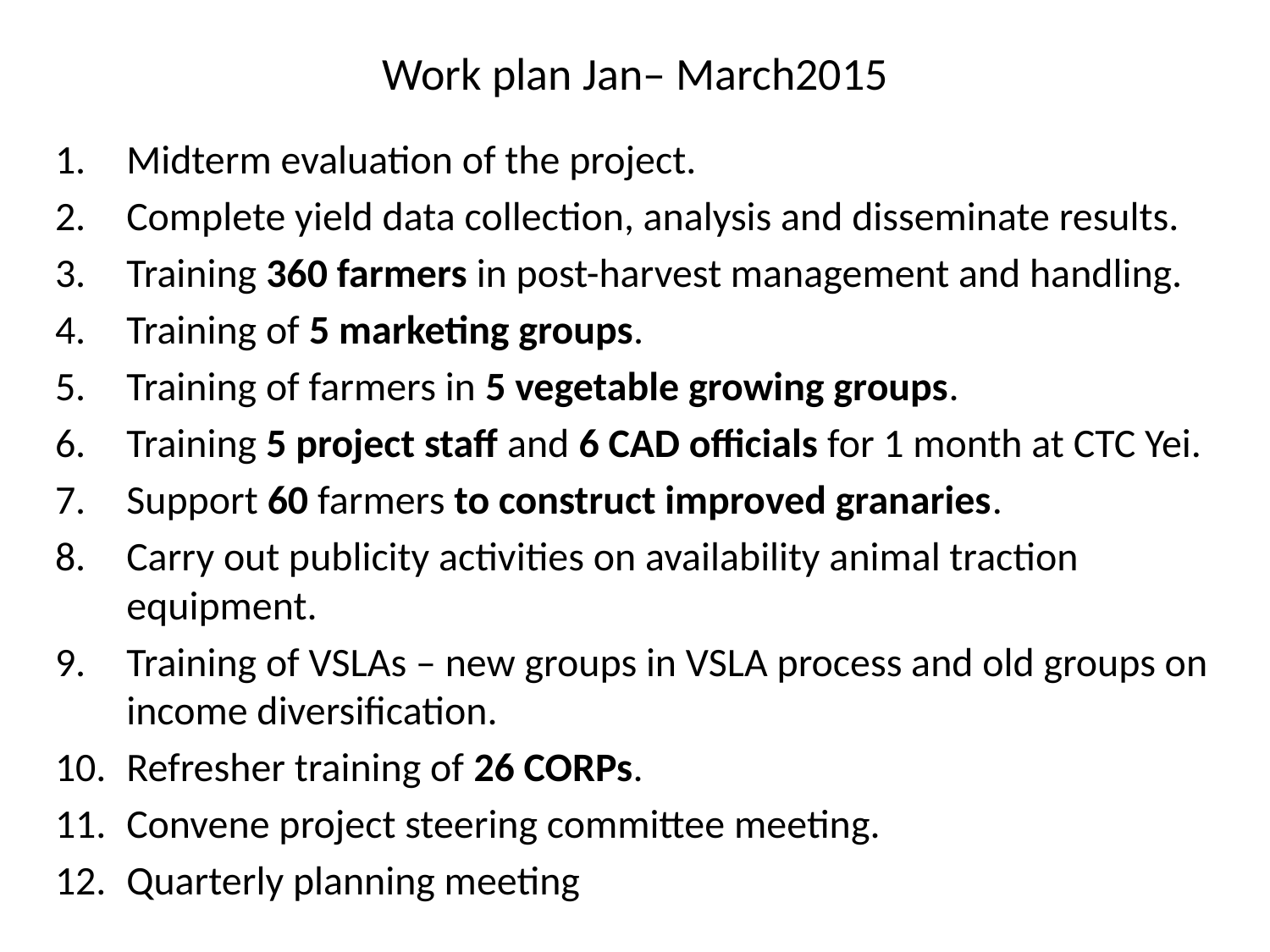

# Work plan Jan– March2015
Midterm evaluation of the project.
Complete yield data collection, analysis and disseminate results.
Training 360 farmers in post-harvest management and handling.
Training of 5 marketing groups.
Training of farmers in 5 vegetable growing groups.
Training 5 project staff and 6 CAD officials for 1 month at CTC Yei.
Support 60 farmers to construct improved granaries.
Carry out publicity activities on availability animal traction equipment.
Training of VSLAs – new groups in VSLA process and old groups on income diversification.
Refresher training of 26 CORPs.
Convene project steering committee meeting.
Quarterly planning meeting